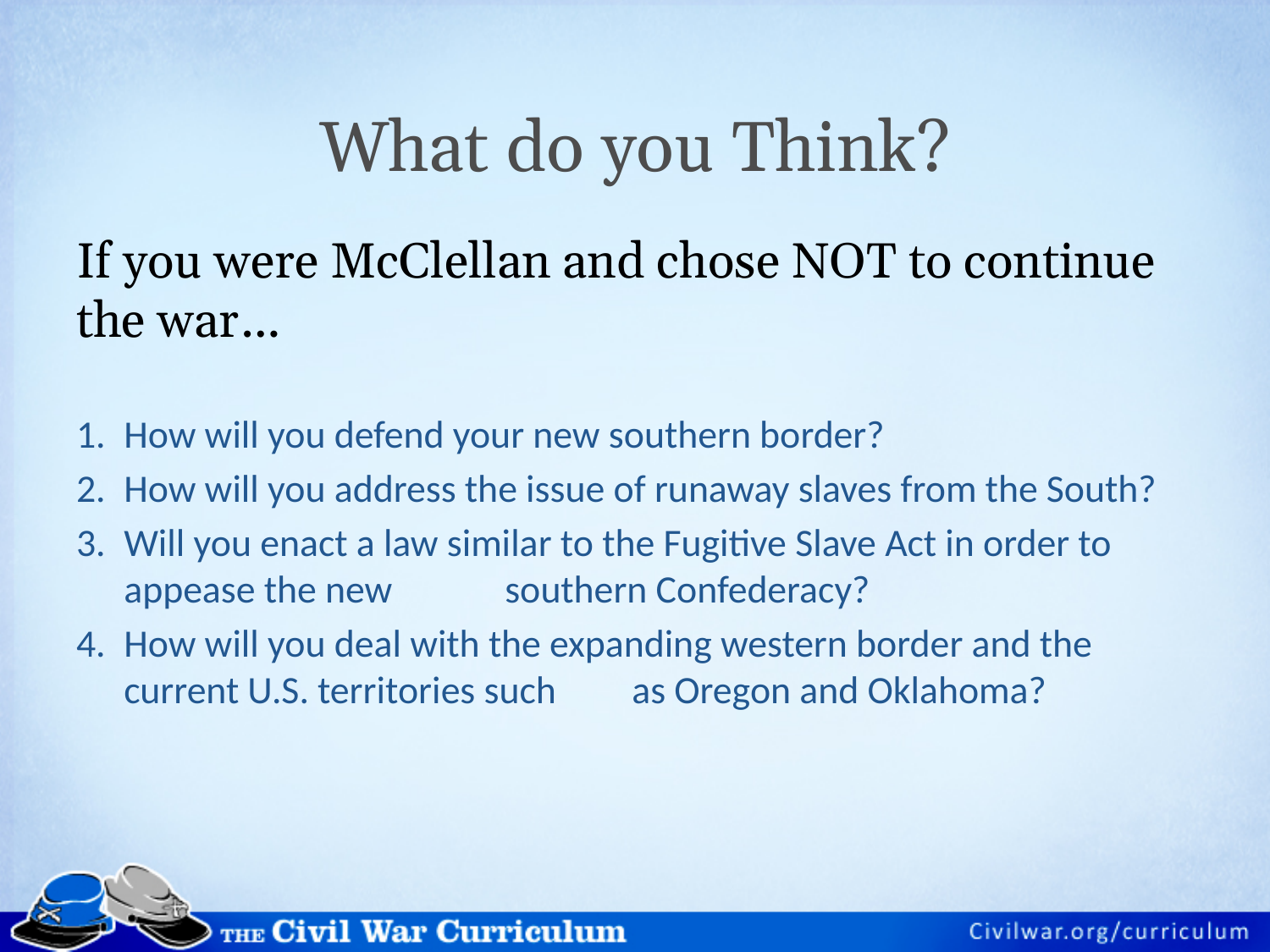

# What do you Think?
If you were McClellan and chose NOT to continue the war…

How will you defend your new southern border?
How will you address the issue of runaway slaves from the South?
Will you enact a law similar to the Fugitive Slave Act in order to appease the new 	southern Confederacy?
How will you deal with the expanding western border and the current U.S. territories such 	as Oregon and Oklahoma?